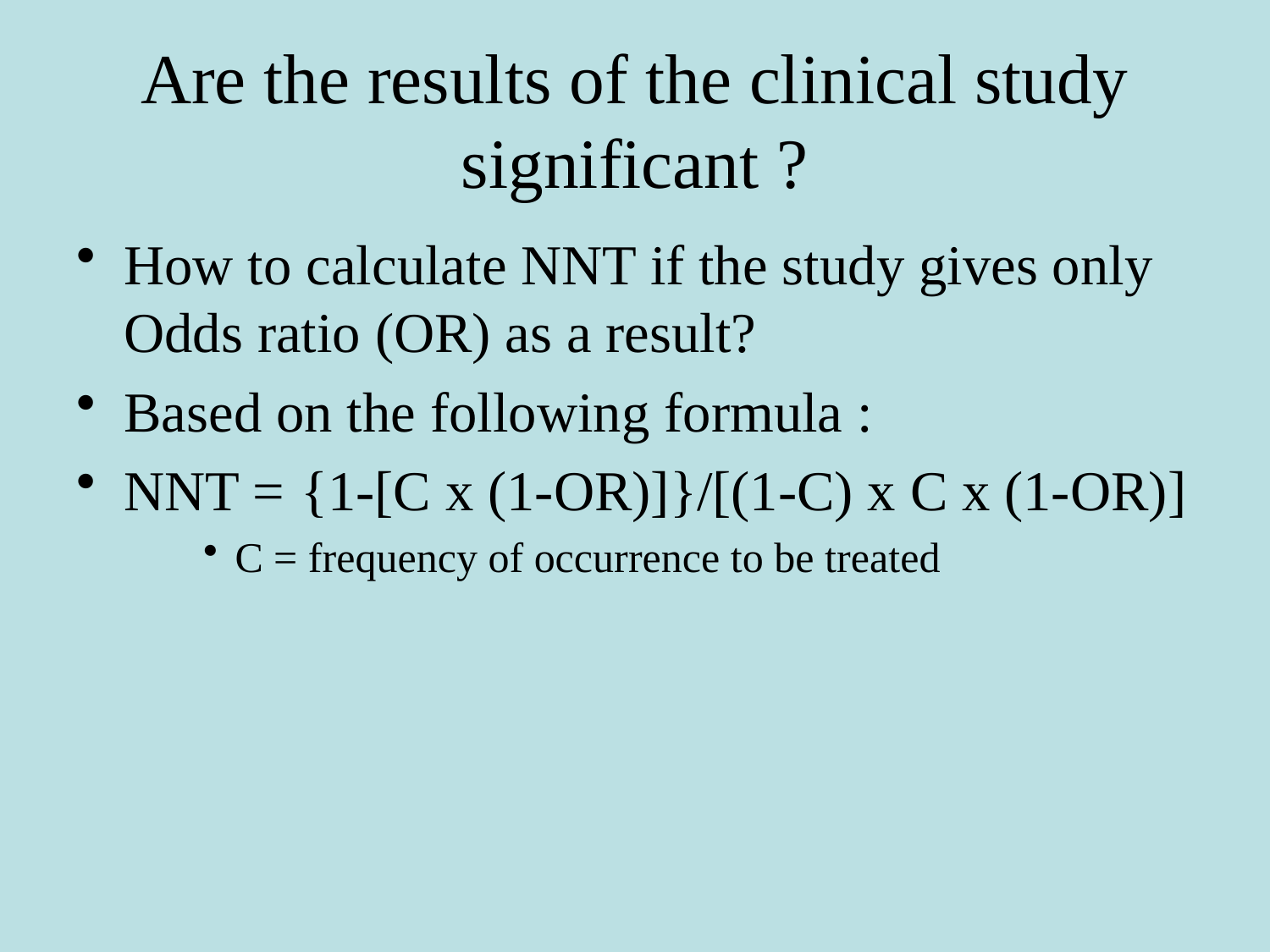

# Are the results of the clinical study significant ?
How to calculate NNT if the study gives only Odds ratio (OR) as a result?
Based on the following formula :
NNT = {1-[C x (1-OR)]}/[(1-C) x C x (1-OR)]
C = frequency of occurrence to be treated